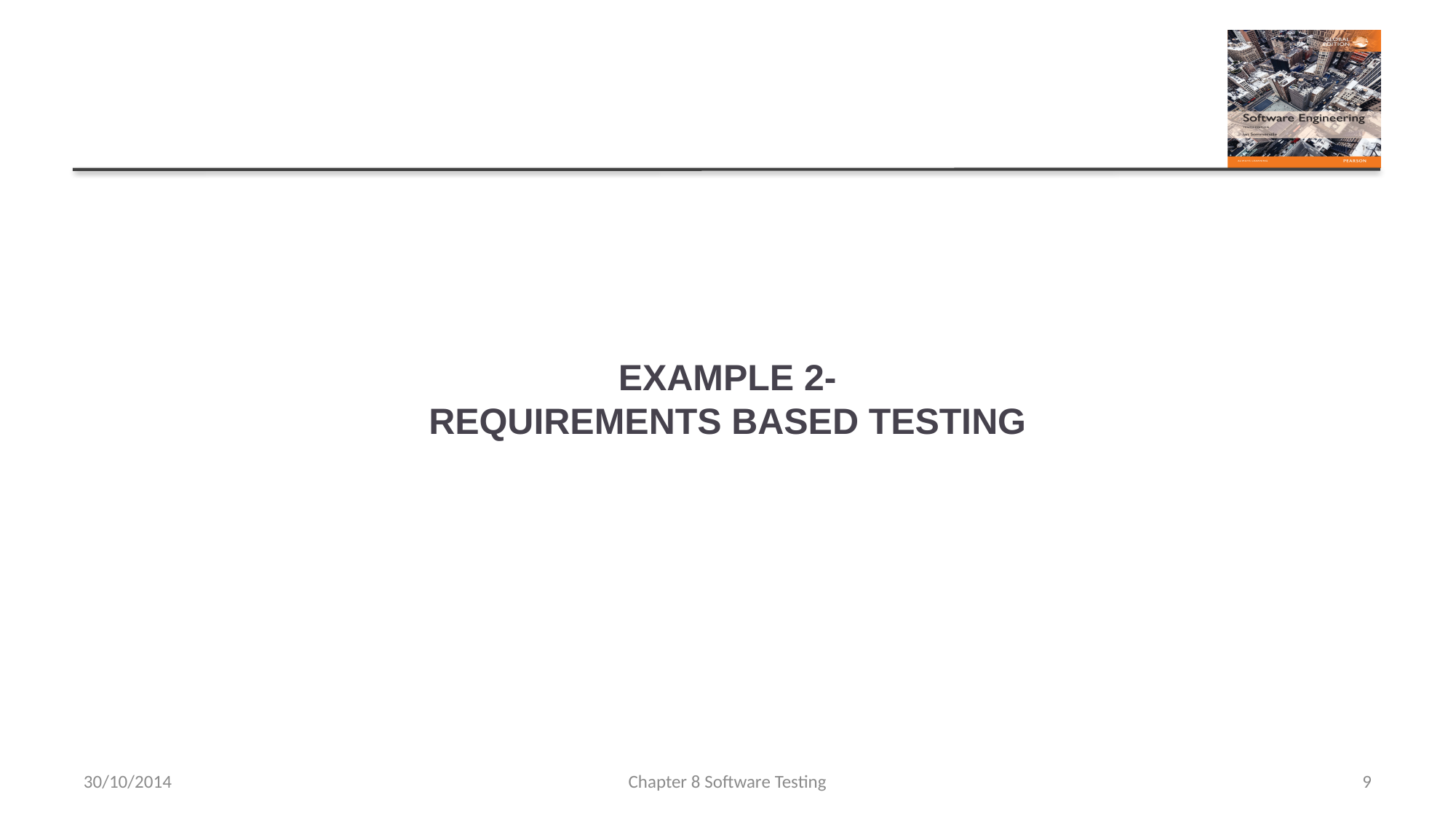

# EXAMPLE 2- REQUIREMENTS BASED TESTING
30/10/2014
Chapter 8 Software Testing
9